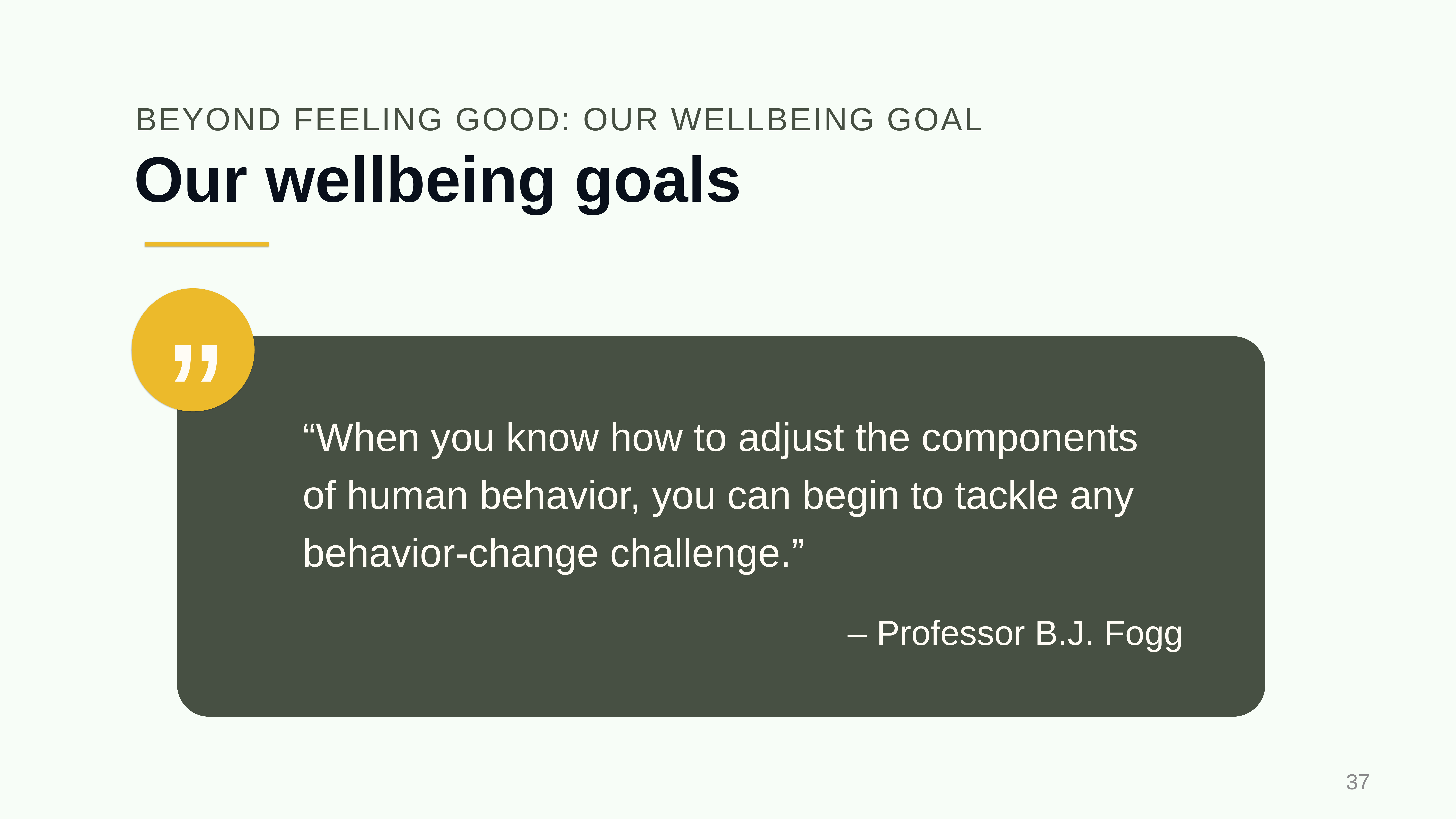

BEYOND FEELING GOOD: OUR WELLBEING GOAL
# Our wellbeing goals

”

“When you know how to adjust the components of human behavior, you can begin to tackle any behavior-change challenge.”
– Professor B.J. Fogg
37